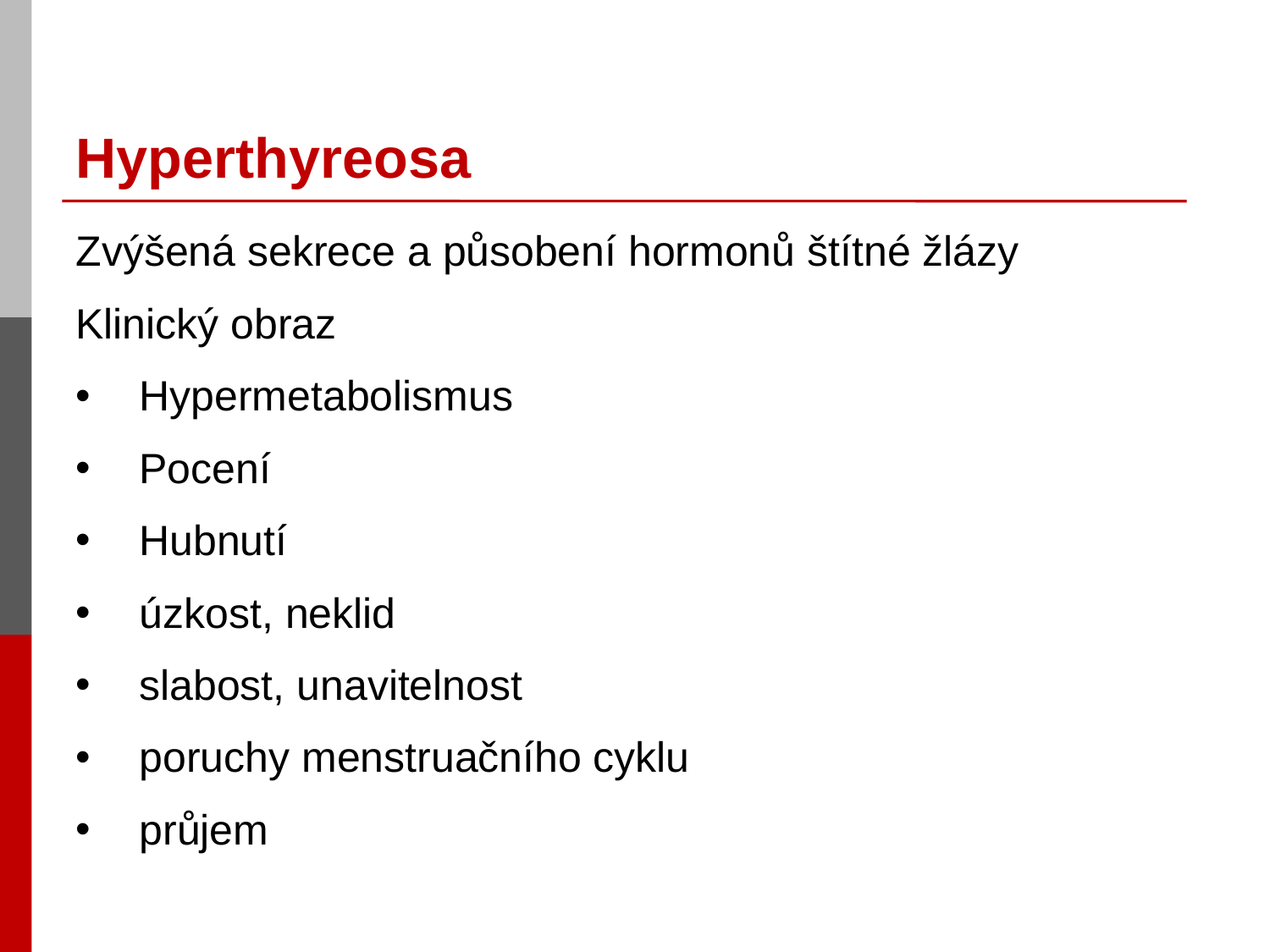

# Hyperthyreosa
Zvýšená sekrece a působení hormonů štítné žlázy
Klinický obraz
Hypermetabolismus
Pocení
Hubnutí
úzkost, neklid
slabost, unavitelnost
poruchy menstruačního cyklu
průjem